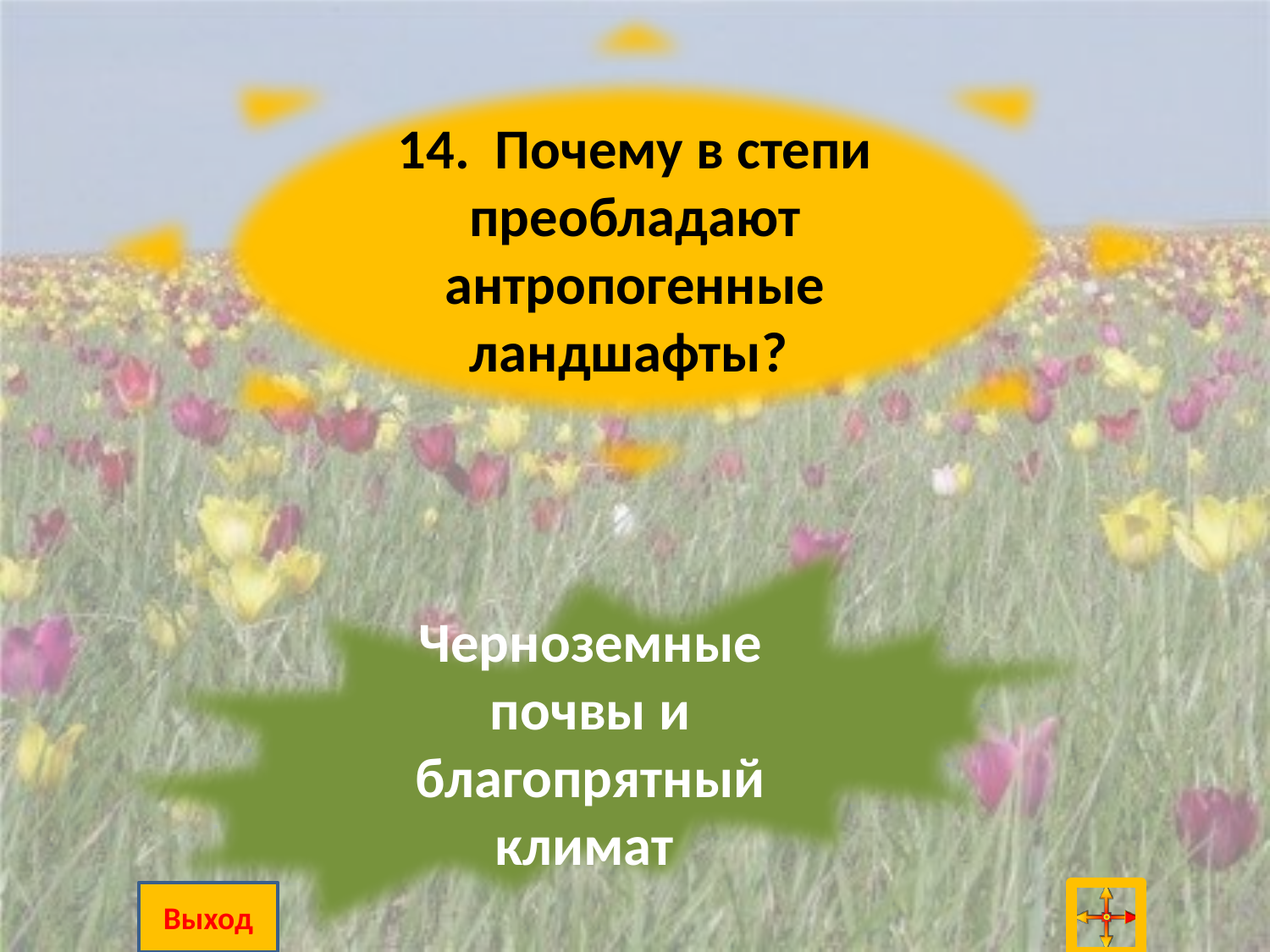

14.  Почему в степи преобладают антропогенные ландшафты?
Черноземные почвы и благопрятный климат
Выход